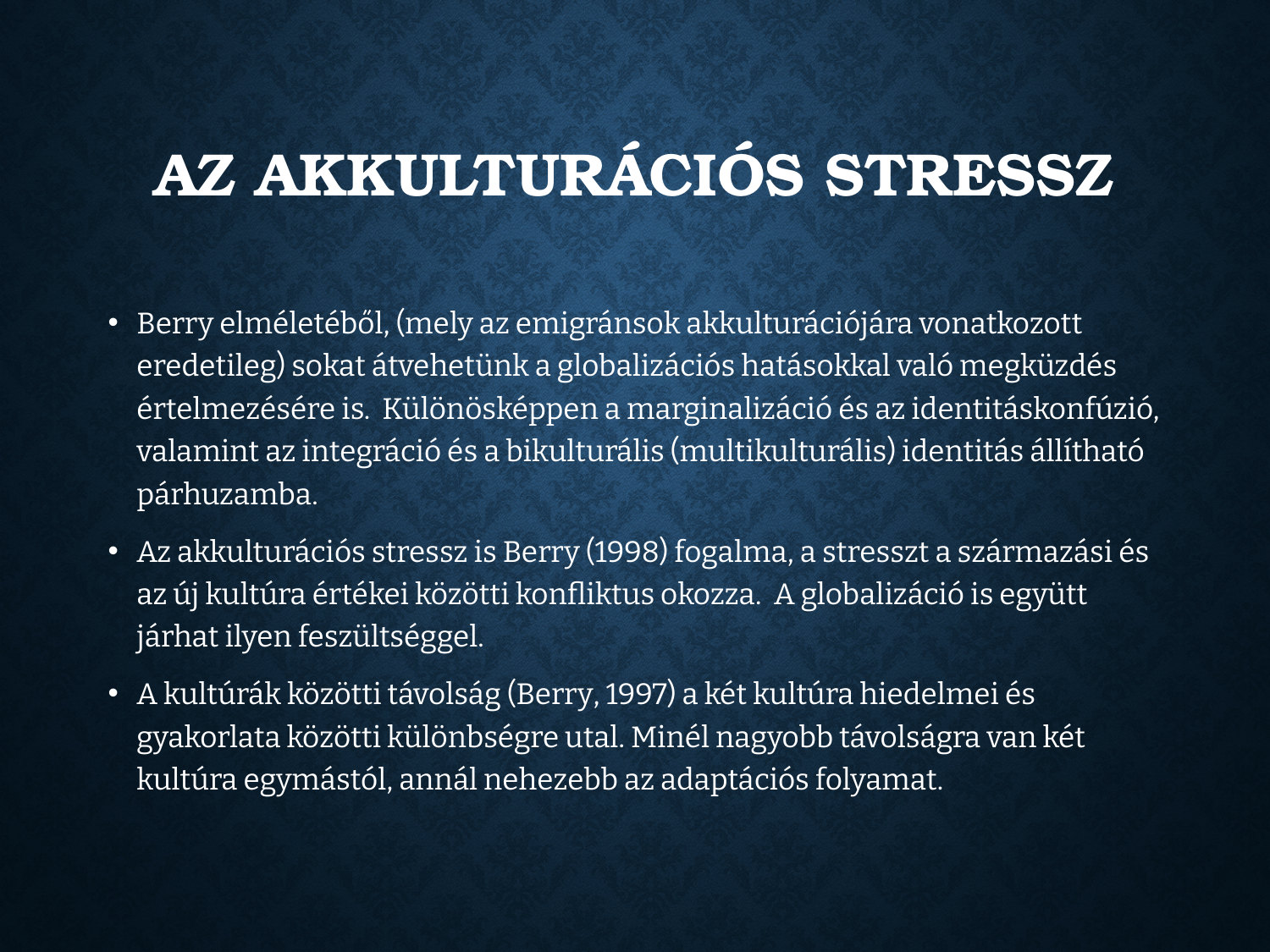

# Az akkulturációs stressz
Berry elméletéből, (mely az emigránsok akkulturációjára vonatkozott eredetileg) sokat átvehetünk a globalizációs hatásokkal való megküzdés értelmezésére is.  Különösképpen a marginalizáció és az identitáskonfúzió, valamint az integráció és a bikulturális (multikulturális) identitás állítható párhuzamba.
Az akkulturációs stressz is Berry (1998) fogalma, a stresszt a származási és az új kultúra értékei közötti konfliktus okozza.  A globalizáció is együtt járhat ilyen feszültséggel.
A kultúrák közötti távolság (Berry, 1997) a két kultúra hiedelmei és gyakorlata közötti különbségre utal. Minél nagyobb távolságra van két kultúra egymástól, annál nehezebb az adaptációs folyamat.